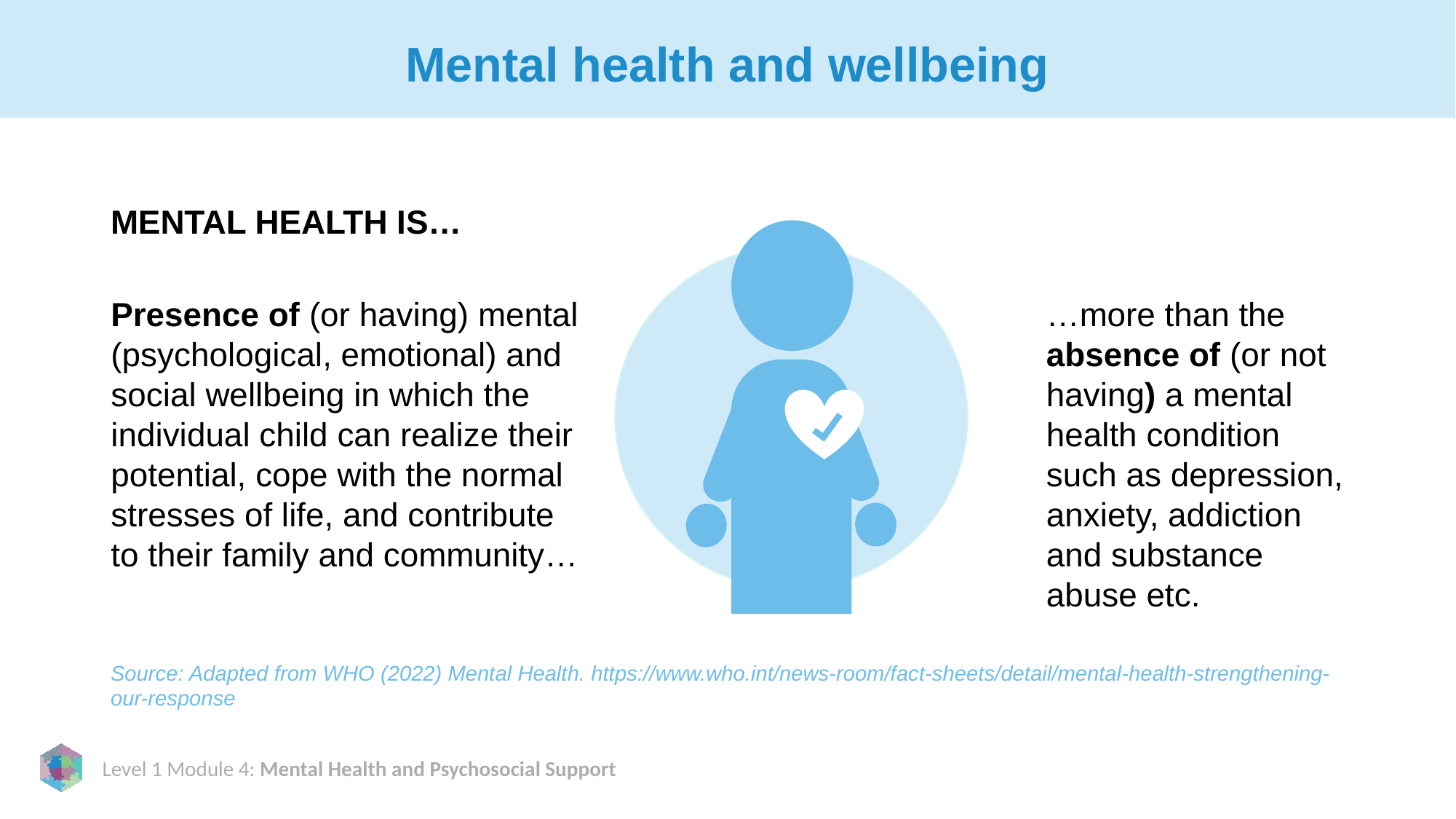

# Mental health and wellbeing
MENTAL HEALTH IS…

Presence of (or having) mental (psychological, emotional) and social wellbeing in which the individual child can realize their potential, cope with the normal stresses of life, and contribute to their family and community…
…more than the absence of (or not having) a mental health condition such as depression, anxiety, addiction and substance abuse etc.
Source: Adapted from WHO (2022) Mental Health. https://www.who.int/news-room/fact-sheets/detail/mental-health-strengthening-our-response